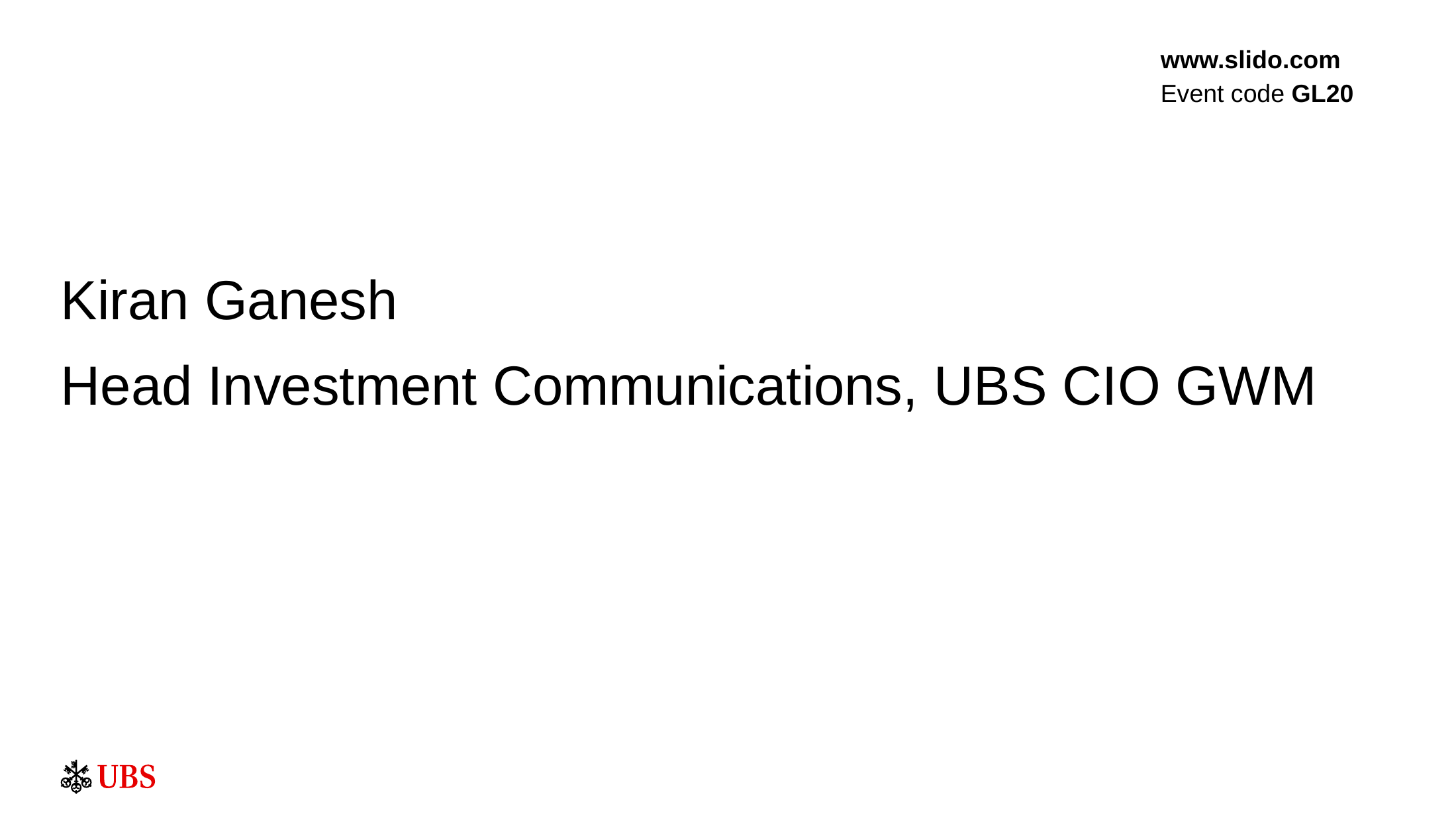

www.slido.com
Event code GL20
Kiran Ganesh
Head Investment Communications, UBS CIO GWM